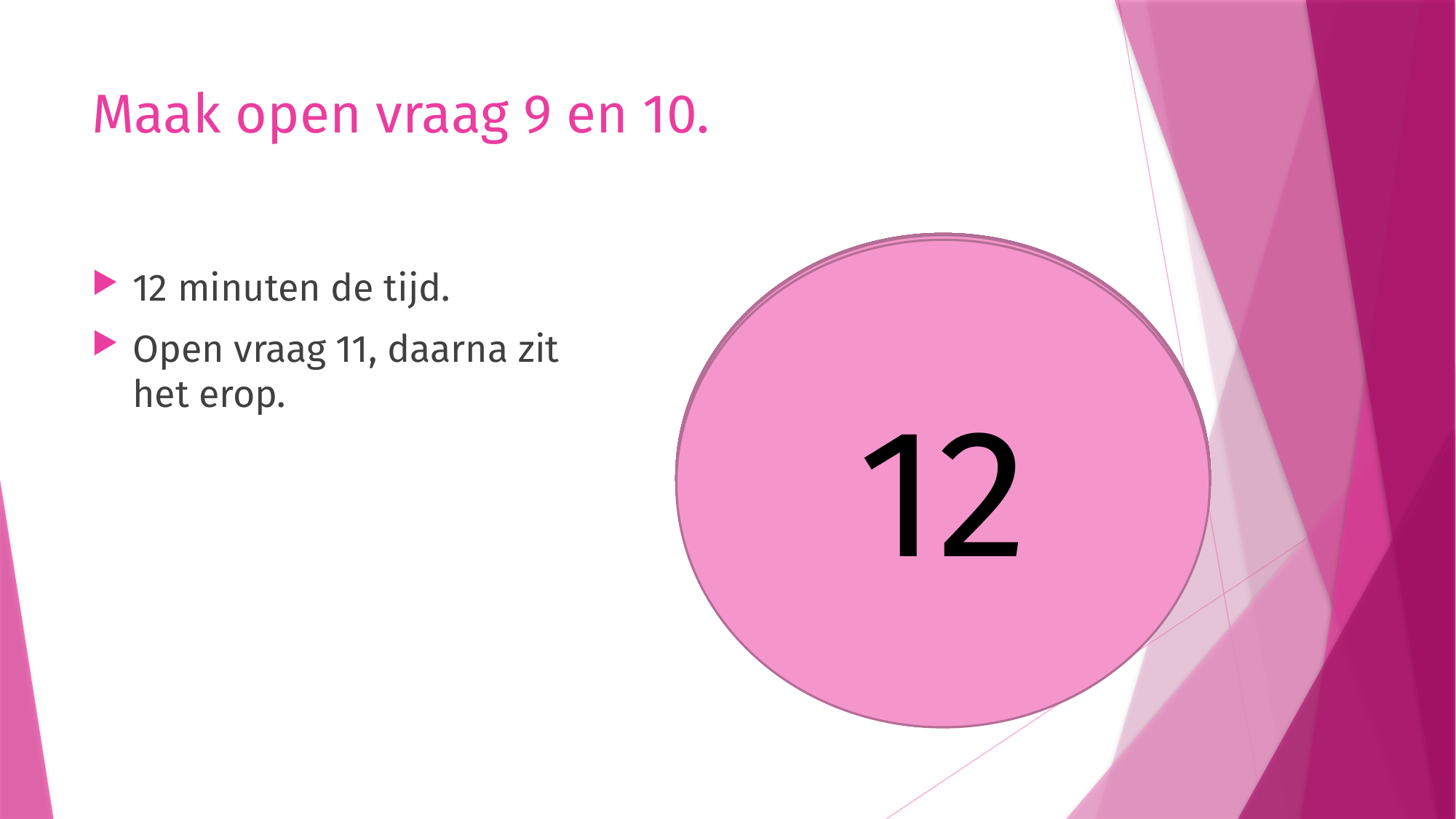

# Maak open vraag 9 en 10.
10
9
8
5
6
7
4
3
1
2
11
12
12 minuten de tijd.
Open vraag 11, daarna zit het erop.